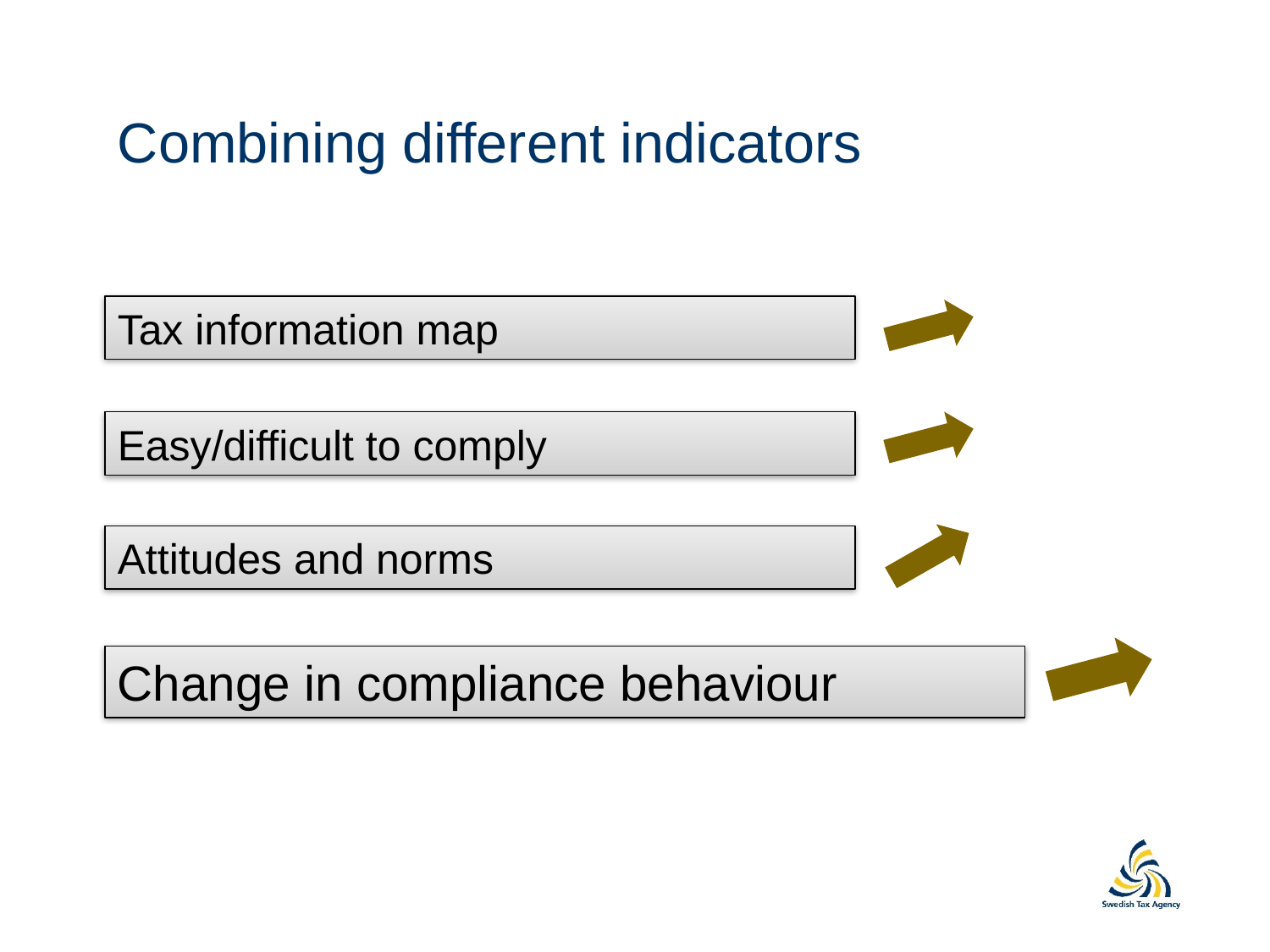

# Combining different indicators
Tax information map

Easy/difficult to comply

Attitudes and norms

Change in compliance behaviour